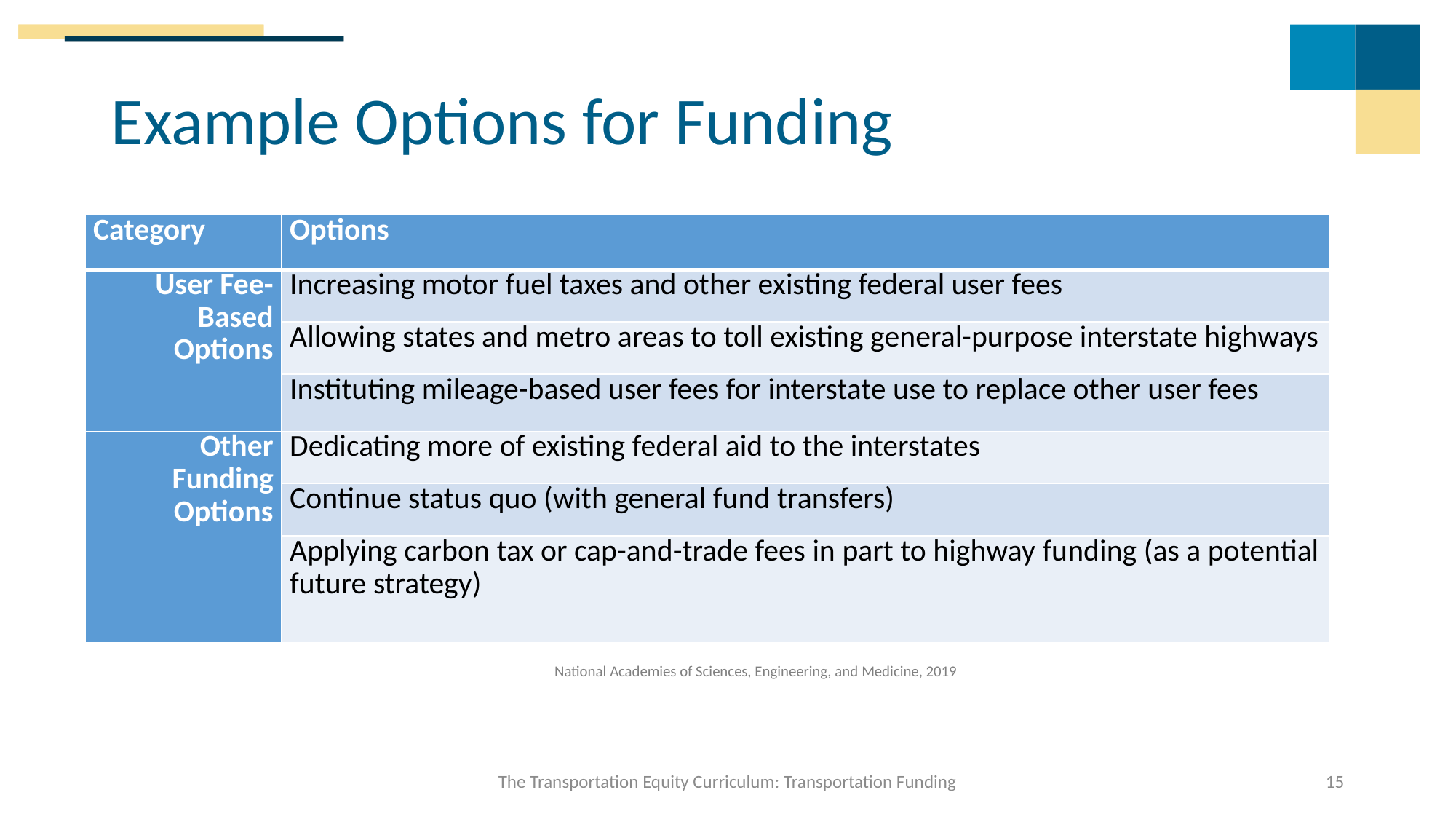

# Example Options for Funding
| Category | Options |
| --- | --- |
| User Fee-Based Options | Increasing motor fuel taxes and other existing federal user fees |
|  | Allowing states and metro areas to toll existing general-purpose interstate highways |
|  | Instituting mileage-based user fees for interstate use to replace other user fees |
| Other Funding Options | Dedicating more of existing federal aid to the interstates |
|  | Continue status quo (with general fund transfers) |
|  | Applying carbon tax or cap-and-trade fees in part to highway funding (as a potential future strategy) |
National Academies of Sciences, Engineering, and Medicine, 2019
The Transportation Equity Curriculum: Transportation Funding
15